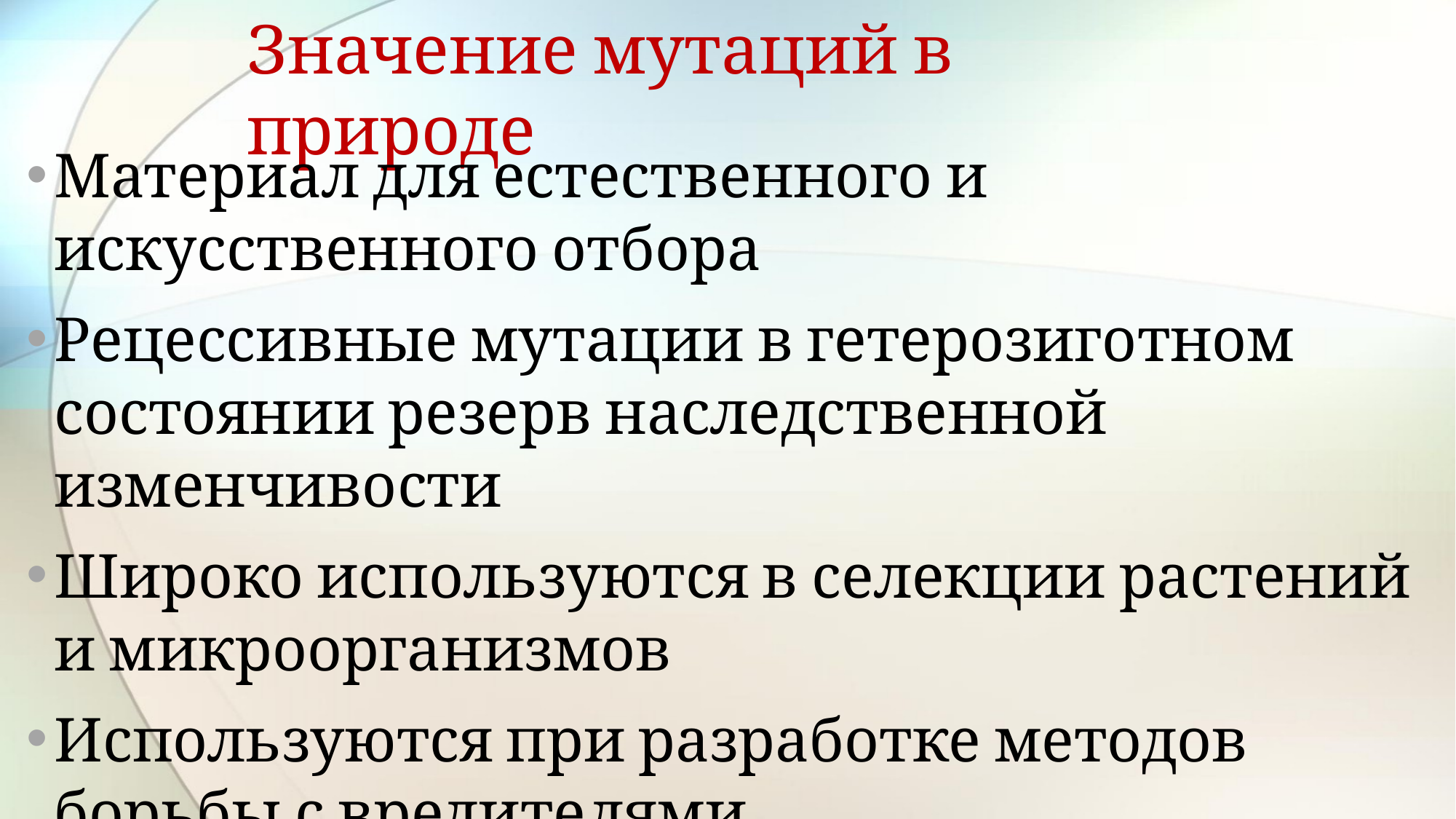

# Значение мутаций в природе
Материал для естественного и искусственного отбора
Рецессивные мутации в гетерозиготном состоянии резерв наследственной изменчивости
Широко используются в селекции растений и микроорганизмов
Используются при разработке методов борьбы с вредителями